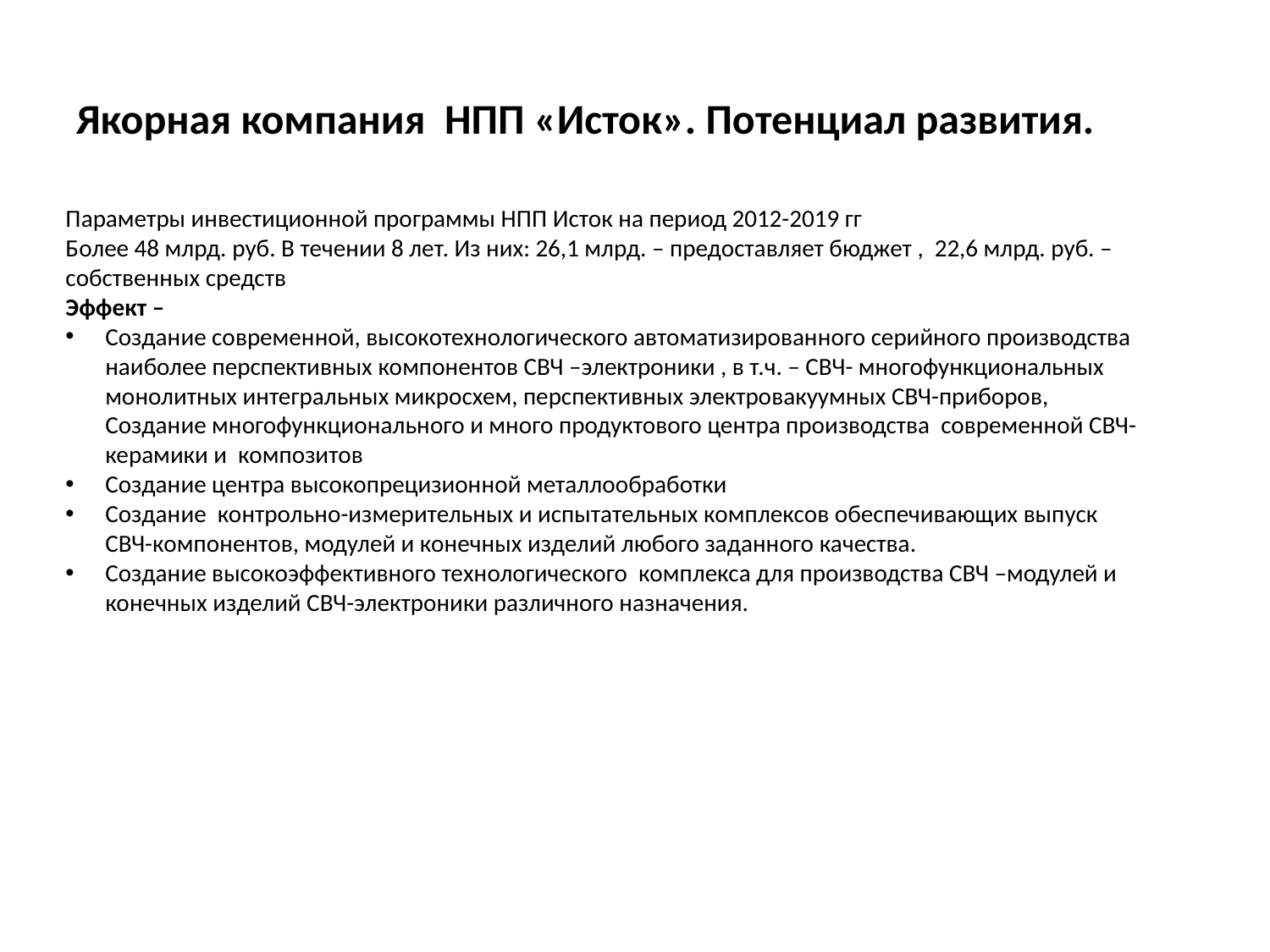

# Якорная компания  НПП «Исток». Потенциал развития.
Параметры инвестиционной программы НПП Исток на период 2012-2019 гг
Более 48 млрд. руб. В течении 8 лет. Из них: 26,1 млрд. – предоставляет бюджет ,  22,6 млрд. руб. – собственных средств
Эффект –
Создание современной, высокотехнологического автоматизированного серийного производства наиболее перспективных компонентов СВЧ –электроники , в т.ч. – СВЧ- многофункциональных монолитных интегральных микросхем, перспективных электровакуумных СВЧ-приборов,  Создание многофункционального и много продуктового центра производства  современной СВЧ-керамики и  композитов
Создание центра высокопрецизионной металлообработки
Создание  контрольно-измерительных и испытательных комплексов обеспечивающих выпуск СВЧ-компонентов, модулей и конечных изделий любого заданного качества.
Создание высокоэффективного технологического  комплекса для производства СВЧ –модулей и конечных изделий СВЧ-электроники различного назначения.